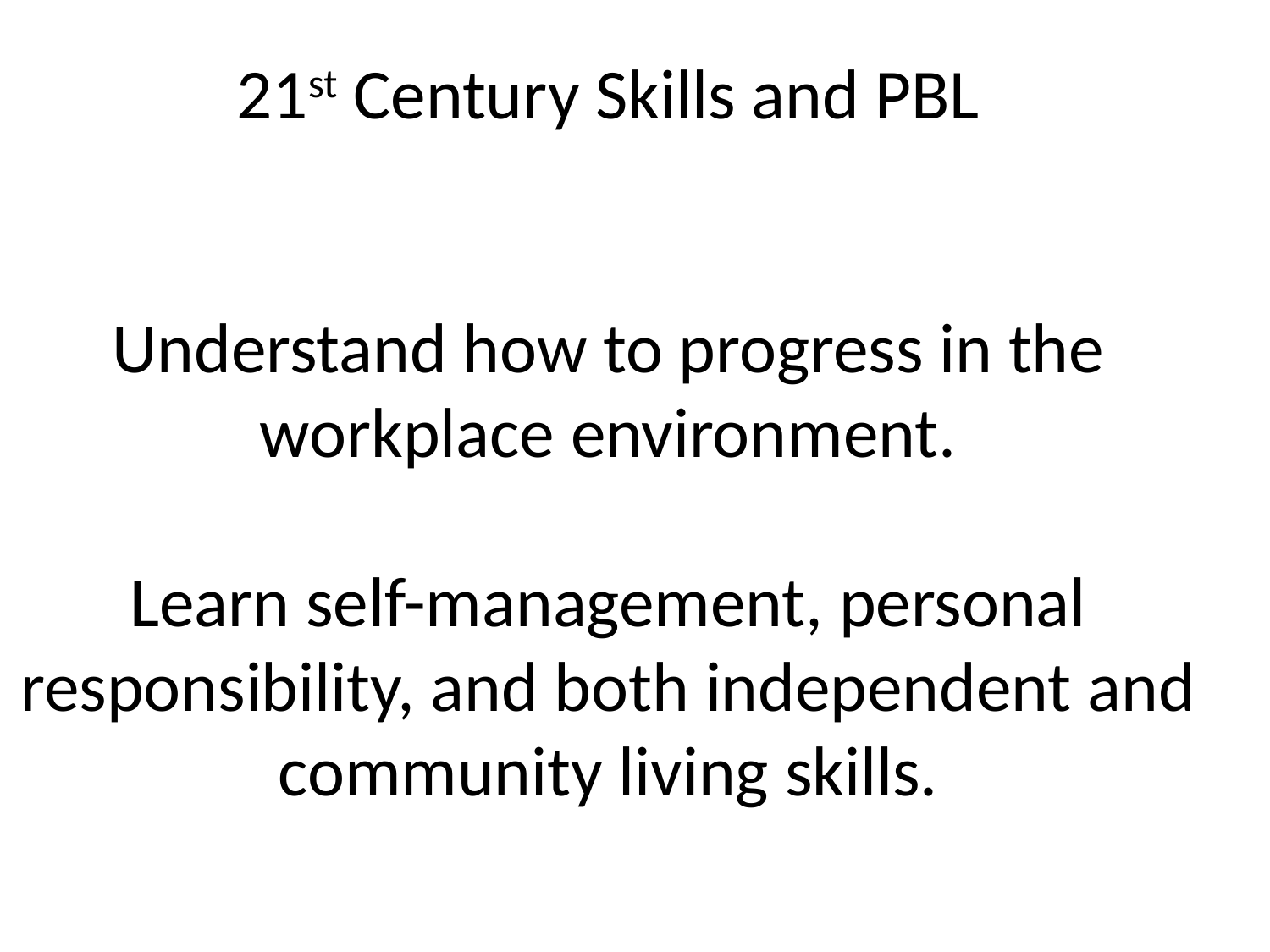

21st Century Skills and PBL

Understand how to progress in the workplace environment.

Learn self-management, personal responsibility, and both independent and
community living skills.